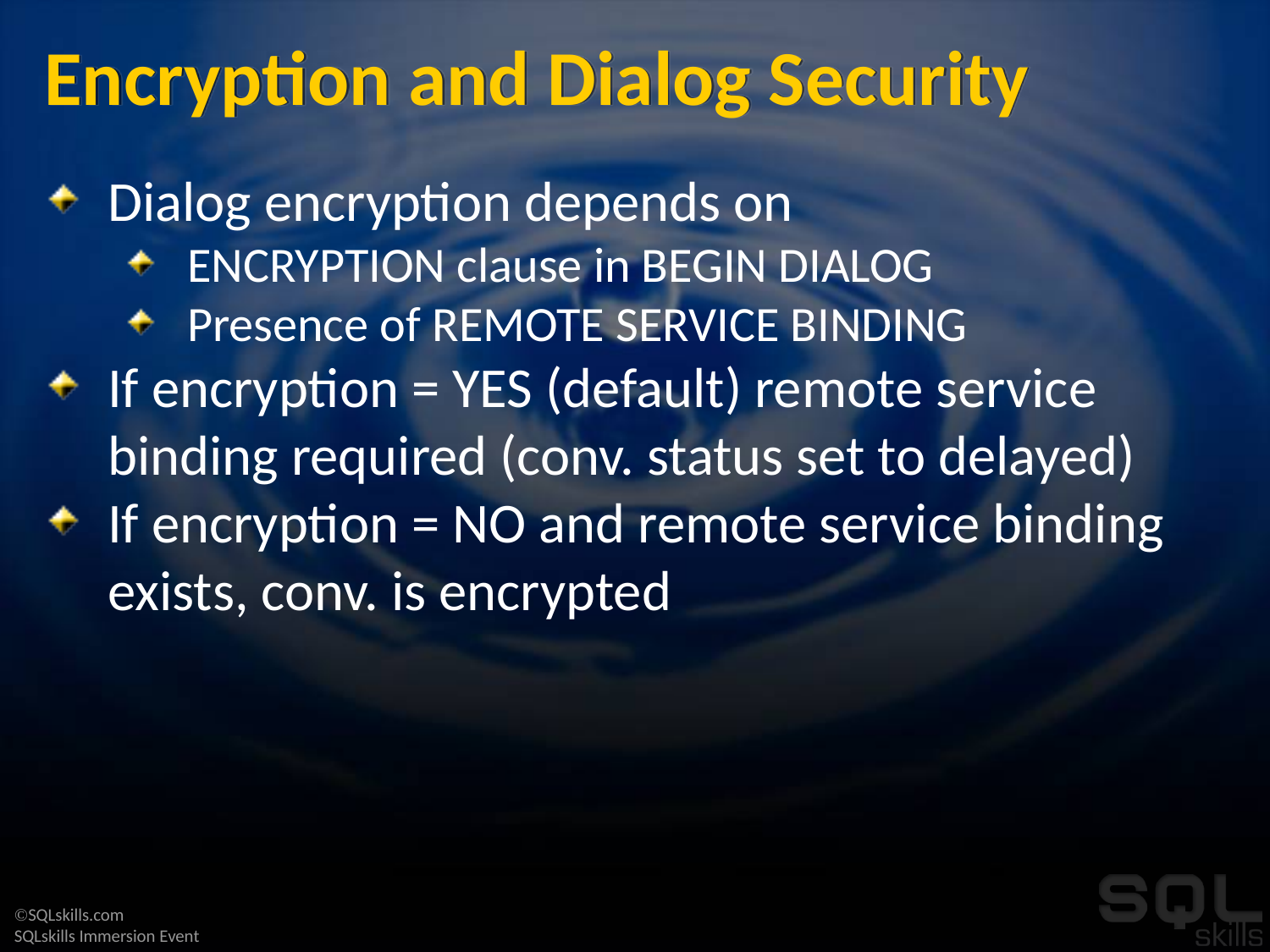

# Encryption and Dialog Security
Dialog encryption depends on
ENCRYPTION clause in BEGIN DIALOG
Presence of REMOTE SERVICE BINDING
If encryption = YES (default) remote service binding required (conv. status set to delayed)
If encryption = NO and remote service binding exists, conv. is encrypted